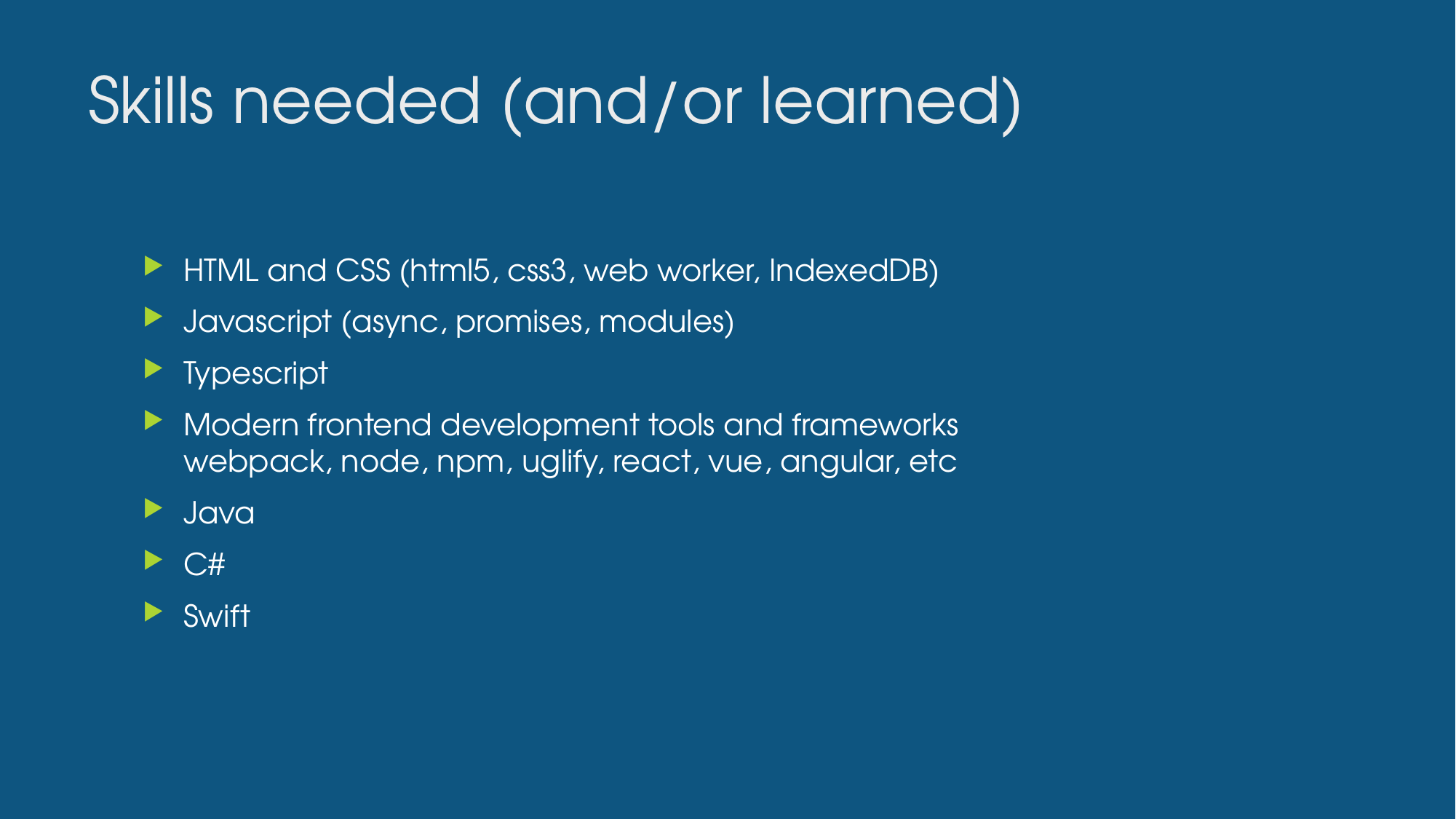

3
# Skills needed (and/or learned)
HTML and CSS (html5, css3, web worker, IndexedDB)
Javascript (async, promises, modules)
Typescript
Modern frontend development tools and frameworks
webpack, node, npm, uglify, react, vue, angular, etc
Java
C#
Swift